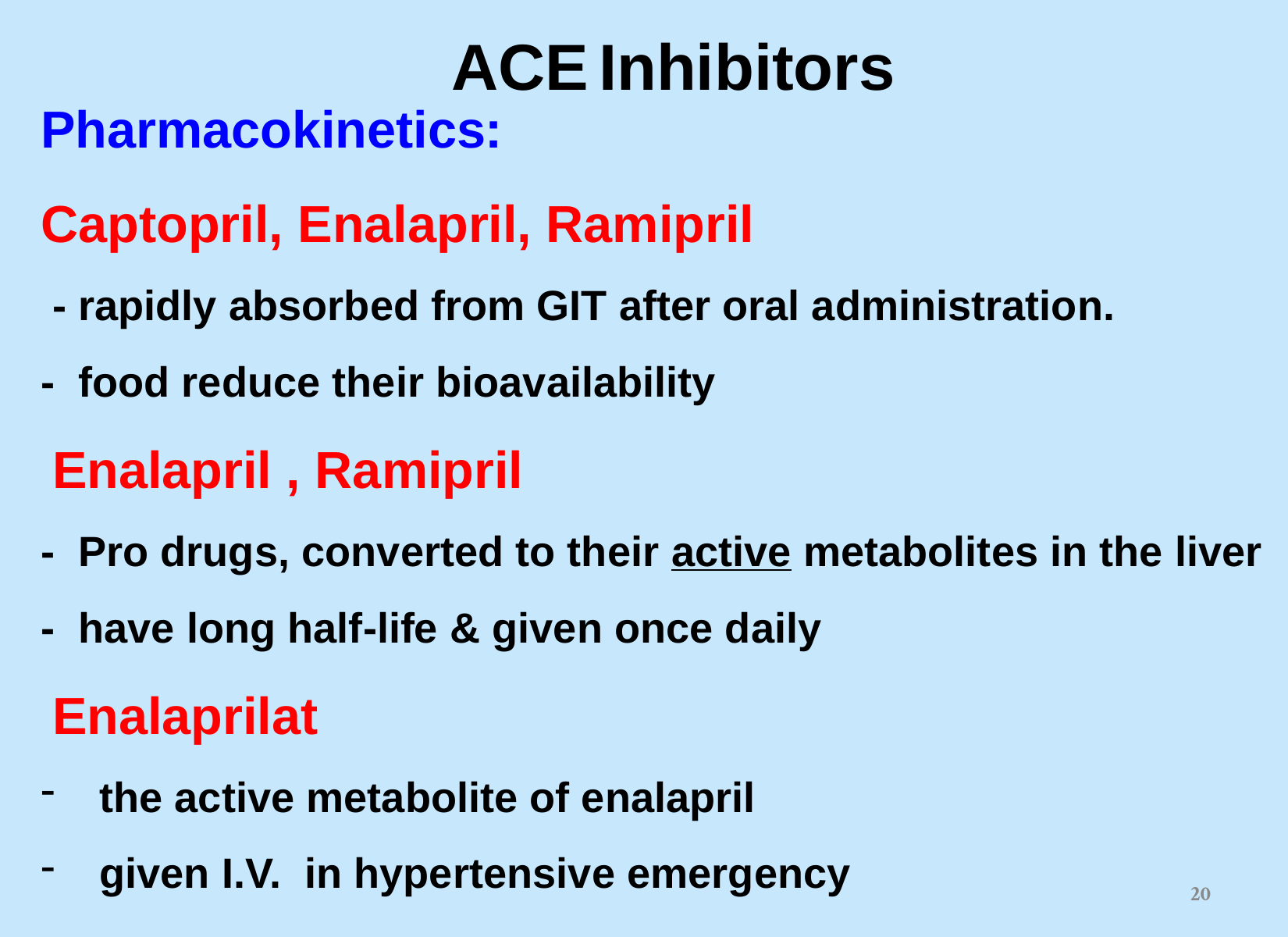

ACE Inhibitors
Pharmacokinetics:
Captopril, Enalapril, Ramipril
 - rapidly absorbed from GIT after oral administration.
-  food reduce their bioavailability
 Enalapril , Ramipril
-  Pro drugs, converted to their active metabolites in the liver
-  have long half-life & given once daily
 Enalaprilat
the active metabolite of enalapril
given I.V.  in hypertensive emergency

20